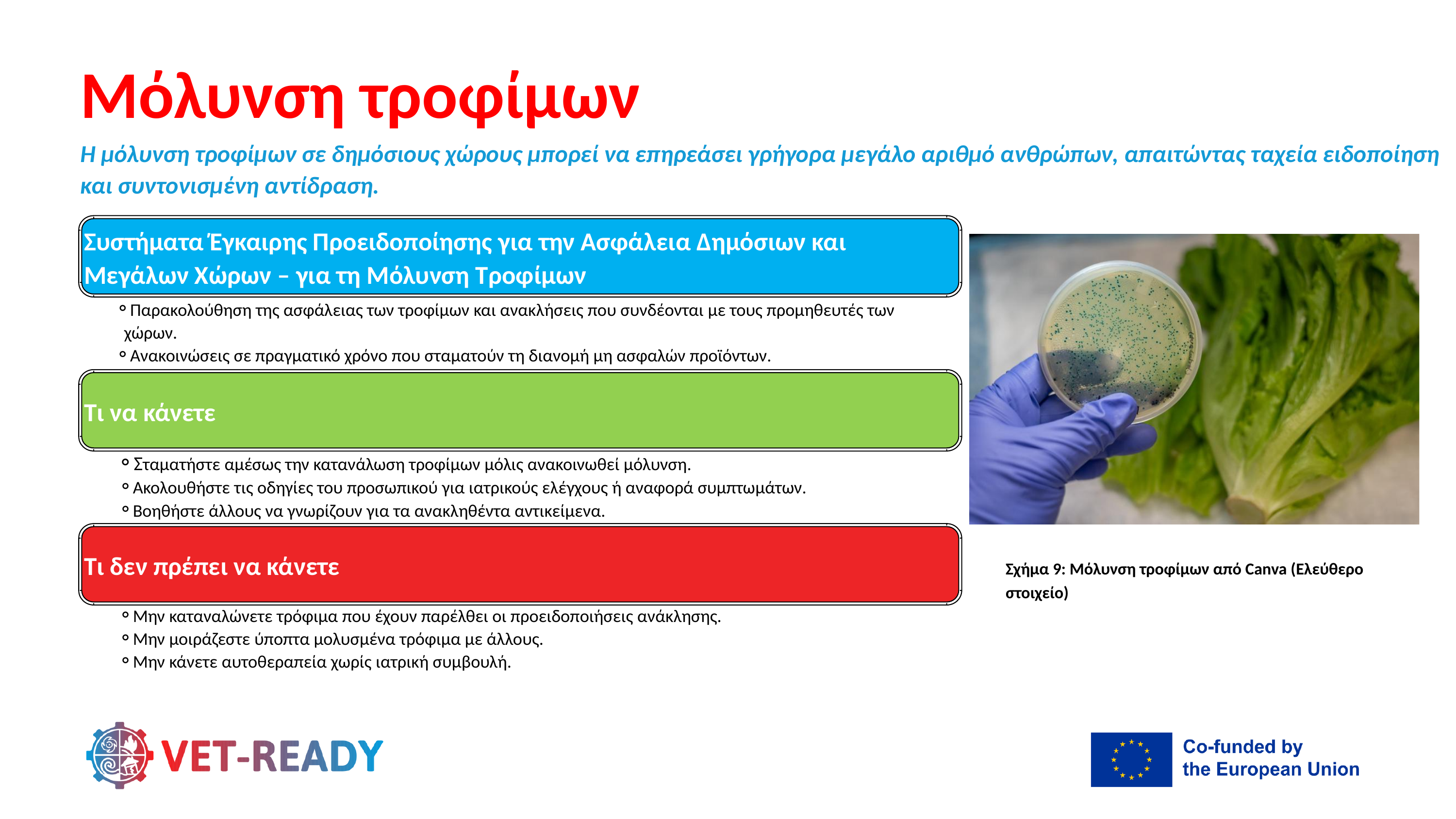

Μόλυνση τροφίμων

Η μόλυνση τροφίμων σε δημόσιους χώρους μπορεί να επηρεάσει γρήγορα μεγάλο αριθμό ανθρώπων, απαιτώντας ταχεία ειδοποίηση και συντονισμένη αντίδραση.

Συστήματα Έγκαιρης Προειδοποίησης για την Ασφάλεια Δημόσιων και Μεγάλων Χώρων – για τη Μόλυνση Τροφίμων

Παρακολούθηση της ασφάλειας των τροφίμων και ανακλήσεις που συνδέονται με τους προμηθευτές των χώρων.
Ανακοινώσεις σε πραγματικό χρόνο που σταματούν τη διανομή μη ασφαλών προϊόντων.
Συντονισμός με τις αρχές δημόσιας υγείας για τον εντοπισμό κινδύνων.

Τι να κάνετε
Σταματήστε αμέσως την κατανάλωση τροφίμων μόλις ανακοινωθεί μόλυνση.
Ακολουθήστε τις οδηγίες του προσωπικού για ιατρικούς ελέγχους ή αναφορά συμπτωμάτων.
Βοηθήστε άλλους να γνωρίζουν για τα ανακληθέντα αντικείμενα.

Τι δεν πρέπει να κάνετε
Σχήμα 9: Μόλυνση τροφίμων από Canva (Ελεύθερο στοιχείο)
Μην καταναλώνετε τρόφιμα που έχουν παρέλθει οι προειδοποιήσεις ανάκλησης.
Μην μοιράζεστε ύποπτα μολυσμένα τρόφιμα με άλλους.
Μην κάνετε αυτοθεραπεία χωρίς ιατρική συμβουλή.